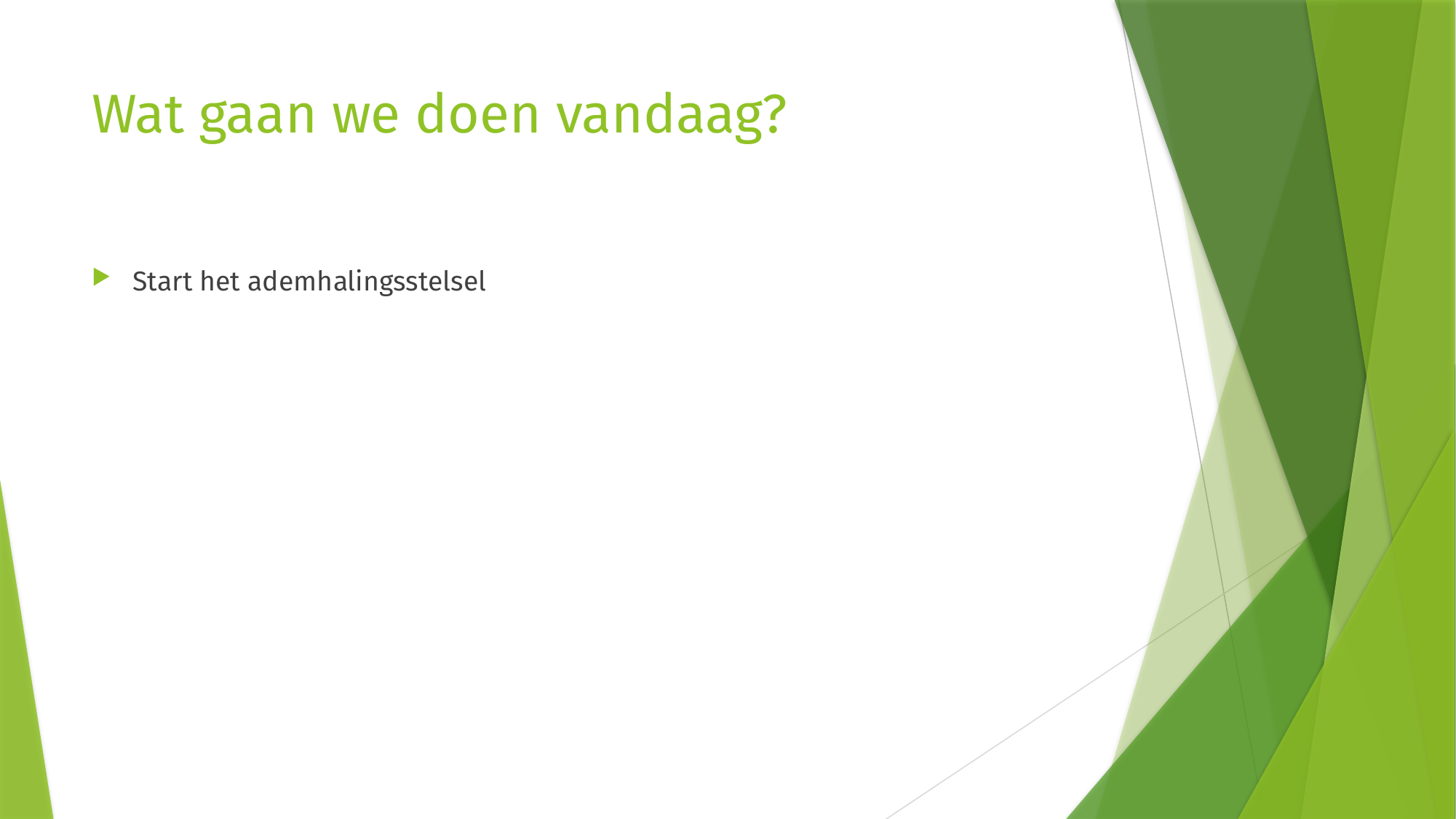

# Wat gaan we doen vandaag?
Start het ademhalingsstelsel